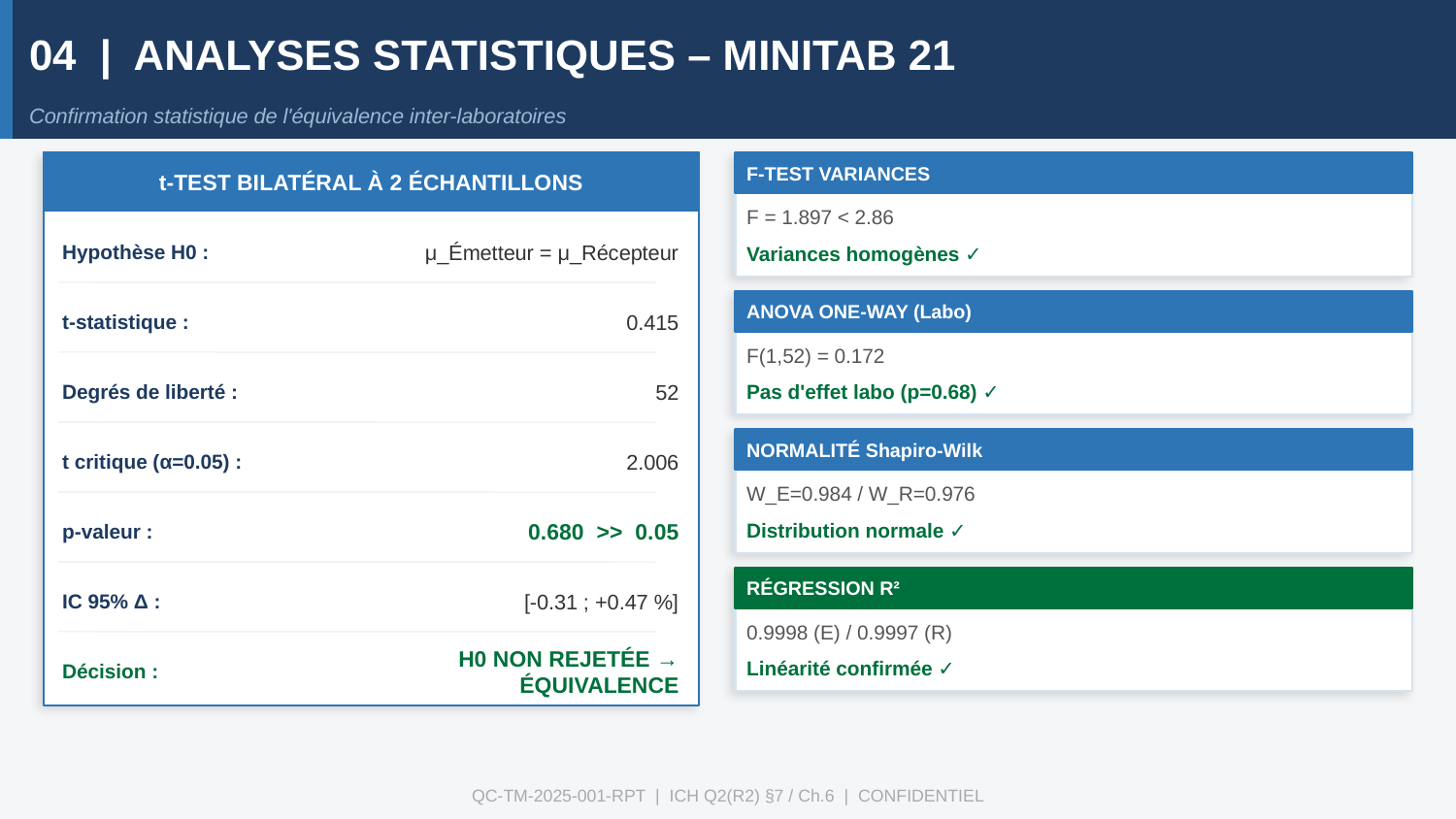

04  |  ANALYSES STATISTIQUES – MINITAB 21
Confirmation statistique de l'équivalence inter-laboratoires

t-TEST BILATÉRAL À 2 ÉCHANTILLONS

F-TEST VARIANCES
F = 1.897 < 2.86
Hypothèse H0 :
μ_Émetteur = μ_Récepteur
Variances homogènes ✓

t-statistique :
0.415

ANOVA ONE-WAY (Labo)
F(1,52) = 0.172

Degrés de liberté :
52
Pas d'effet labo (p=0.68) ✓

NORMALITÉ Shapiro-Wilk
t critique (α=0.05) :
2.006
W_E=0.984 / W_R=0.976

p-valeur :
0.680  >>  0.05
Distribution normale ✓

RÉGRESSION R²
IC 95% Δ :
[-0.31 ; +0.47 %]
0.9998 (E) / 0.9997 (R)

Décision :
H0 NON REJETÉE → ÉQUIVALENCE
Linéarité confirmée ✓
QC-TM-2025-001-RPT  |  ICH Q2(R2) §7 / Ch.6  |  CONFIDENTIEL